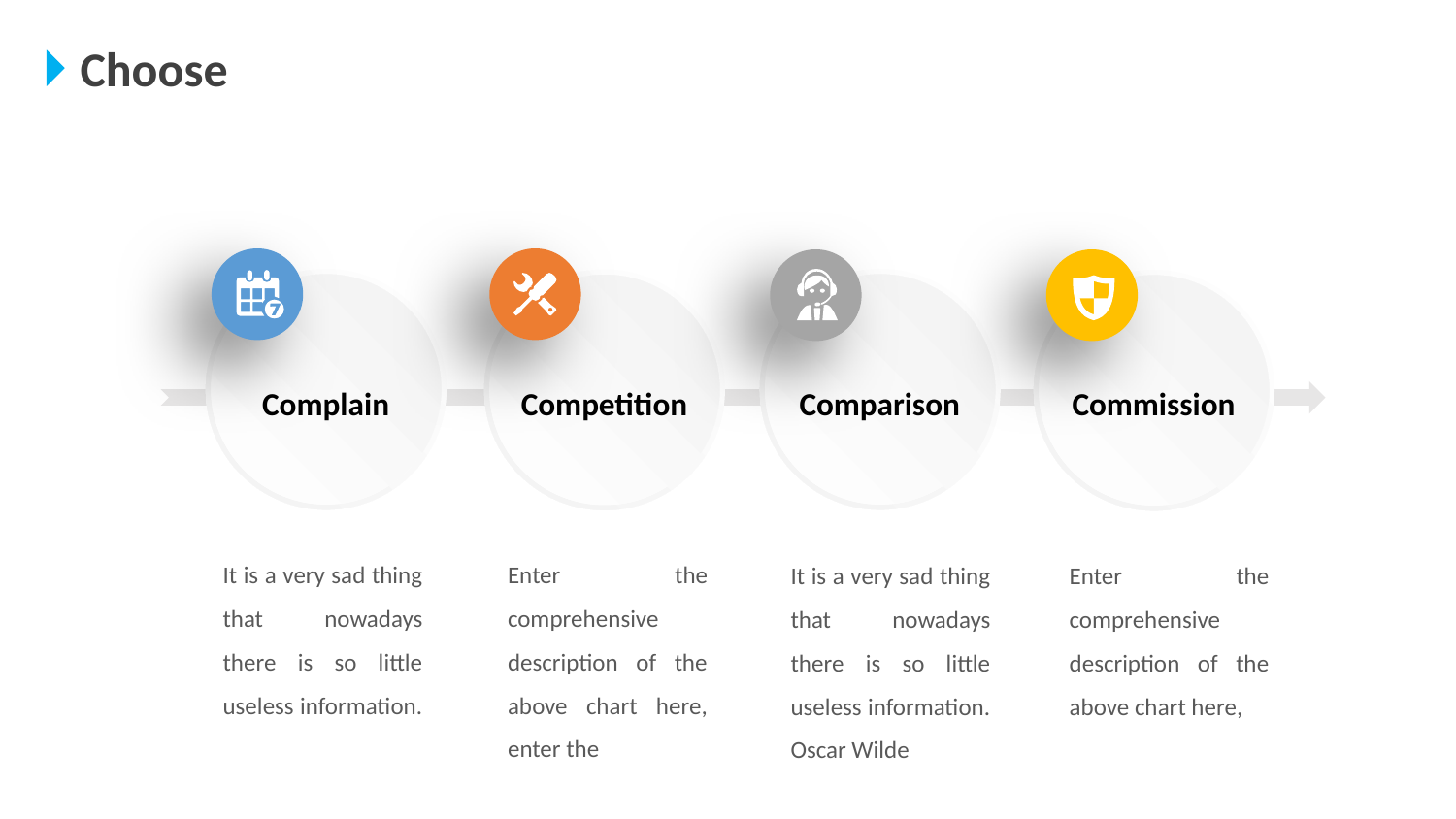

Choose

Complain

Comparison

Competition

Commission

It is a very sad thing that nowadays there is so little useless information.
Enter the comprehensive description of the above chart here, enter the
It is a very sad thing that nowadays there is so little useless information. Oscar Wilde
Enter the comprehensive description of the above chart here,